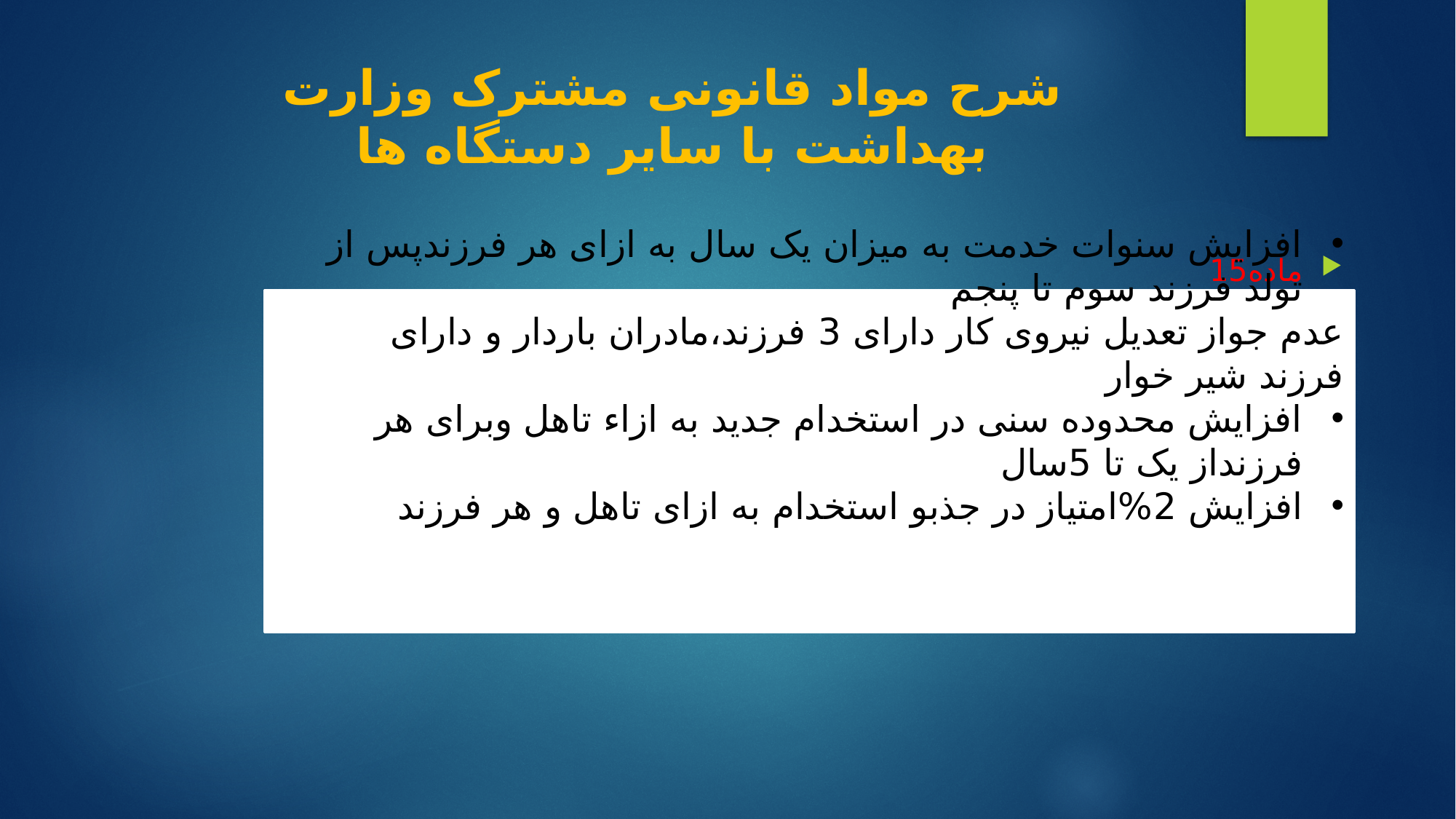

# شرح مواد قانونی مشترک وزارت بهداشت با سایر دستگاه ها
ماده15

افزایش سنوات خدمت به میزان یک سال به ازای هر فرزندپس از تولد فرزند سوم تا پنجم
     عدم جواز تعدیل نیروی کار دارای 3 فرزند،مادران باردار و دارای فرزند شیر خوار
افزایش محدوده سنی در استخدام جدید به ازاء تاهل وبرای هر فرزنداز یک تا 5سال
افزایش 2%امتیاز در جذبو استخدام به ازای تاهل و هر فرزند